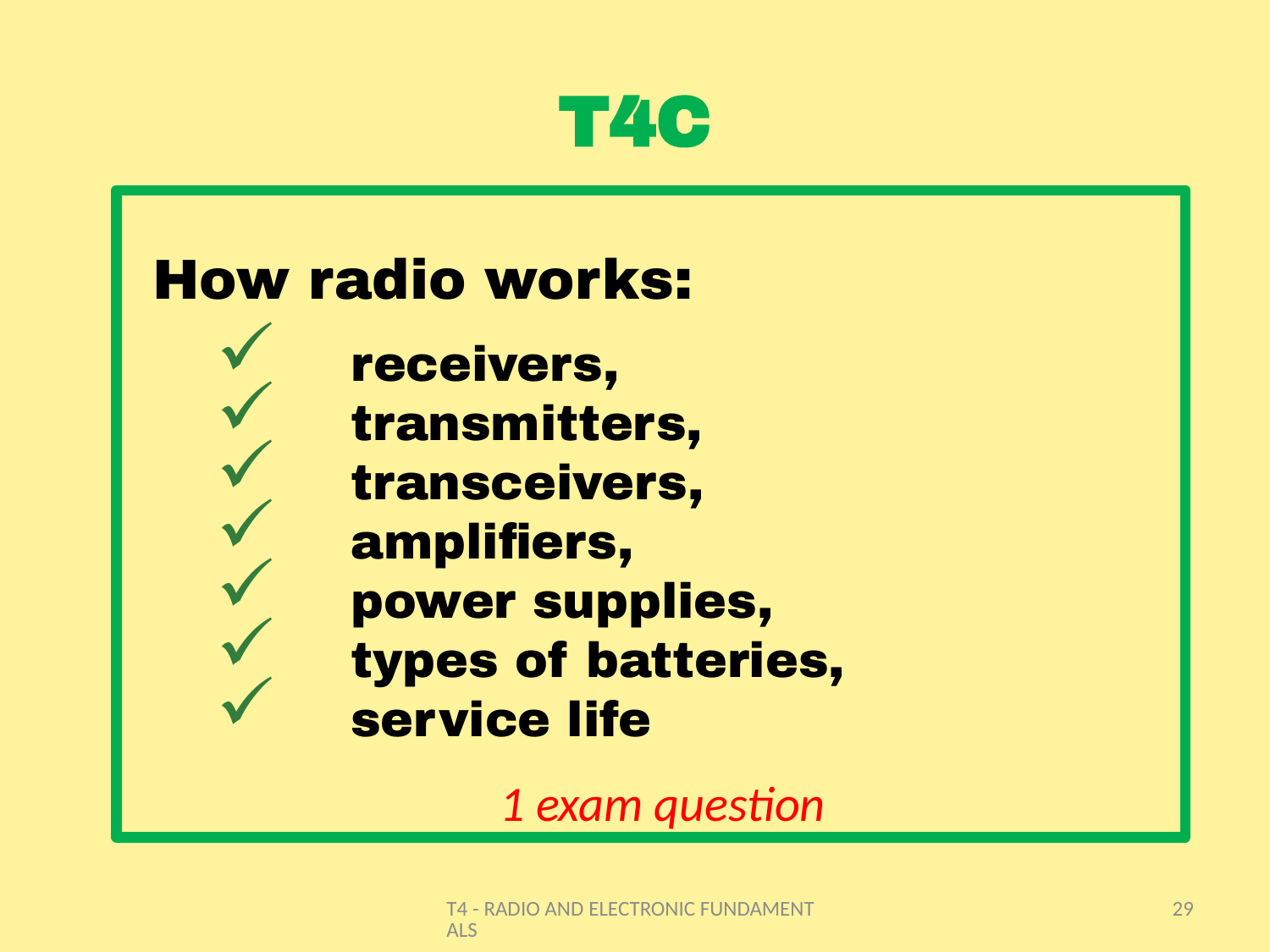

# T4C

How radio works:

receivers,
transmitters,
transceivers,
amplifiers,
power supplies,
types of batteries,
service life

1 exam question
T4 - RADIO AND ELECTRONIC FUNDAMENTALS
29